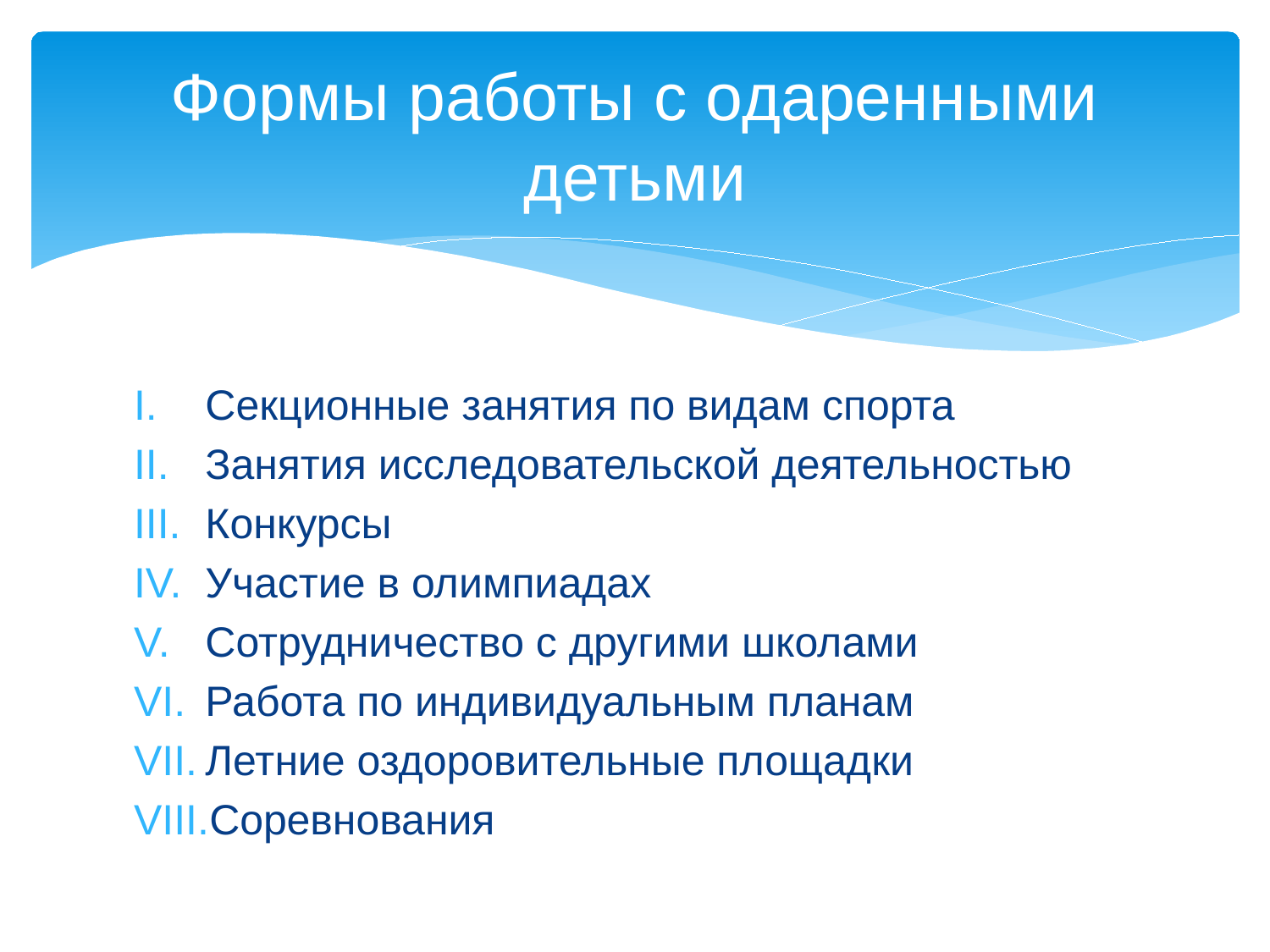

# Формы работы с одаренными детьми
Секционные занятия по видам спорта
Занятия исследовательской деятельностью
Конкурсы
Участие в олимпиадах
Сотрудничество с другими школами
Работа по индивидуальным планам
Летние оздоровительные площадки
Соревнования